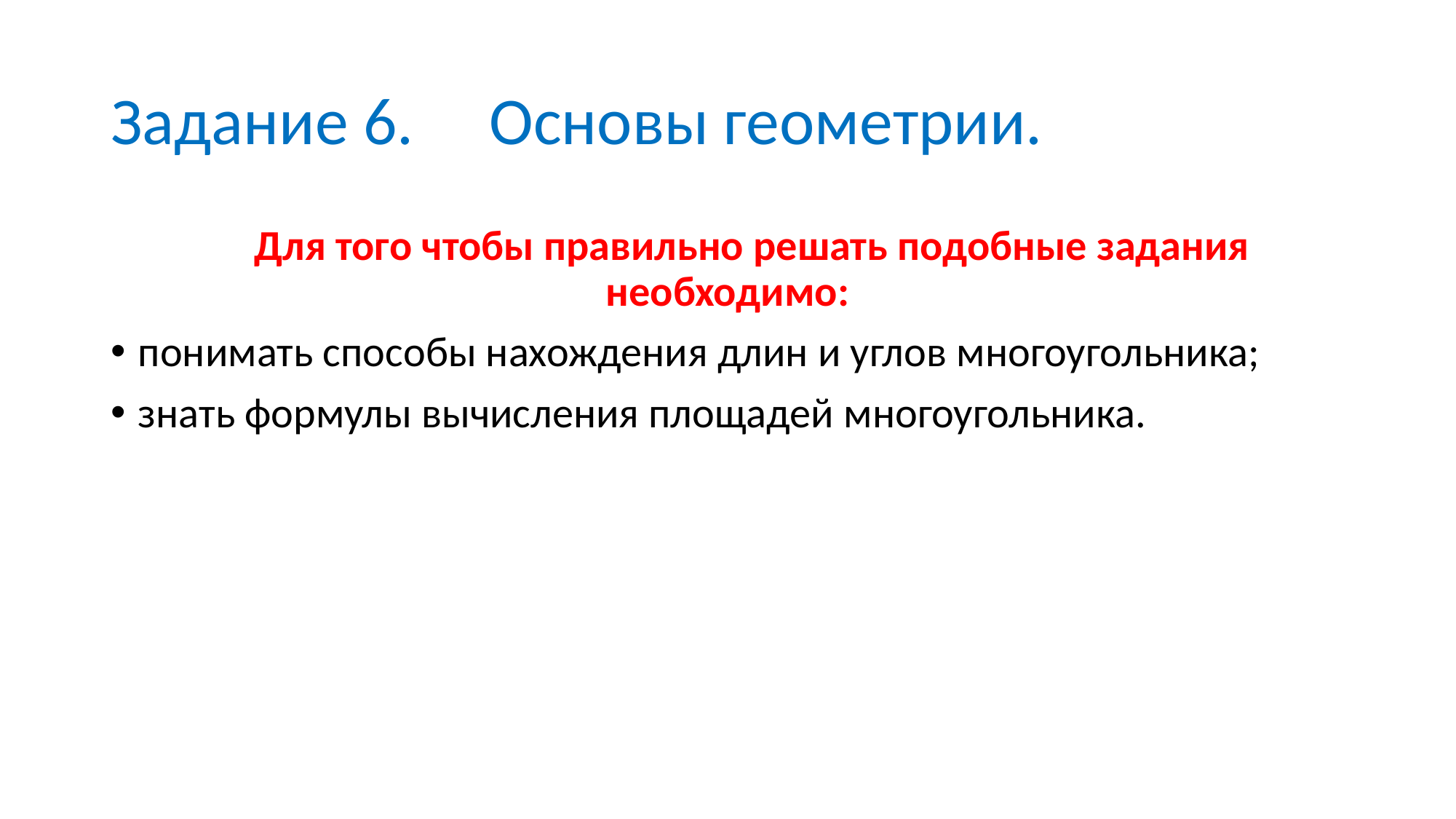

# Задание 6.     Основы геометрии.
     Для того чтобы правильно решать подобные задания необходимо:
понимать способы нахождения длин и углов многоугольника;
знать формулы вычисления площадей многоугольника.